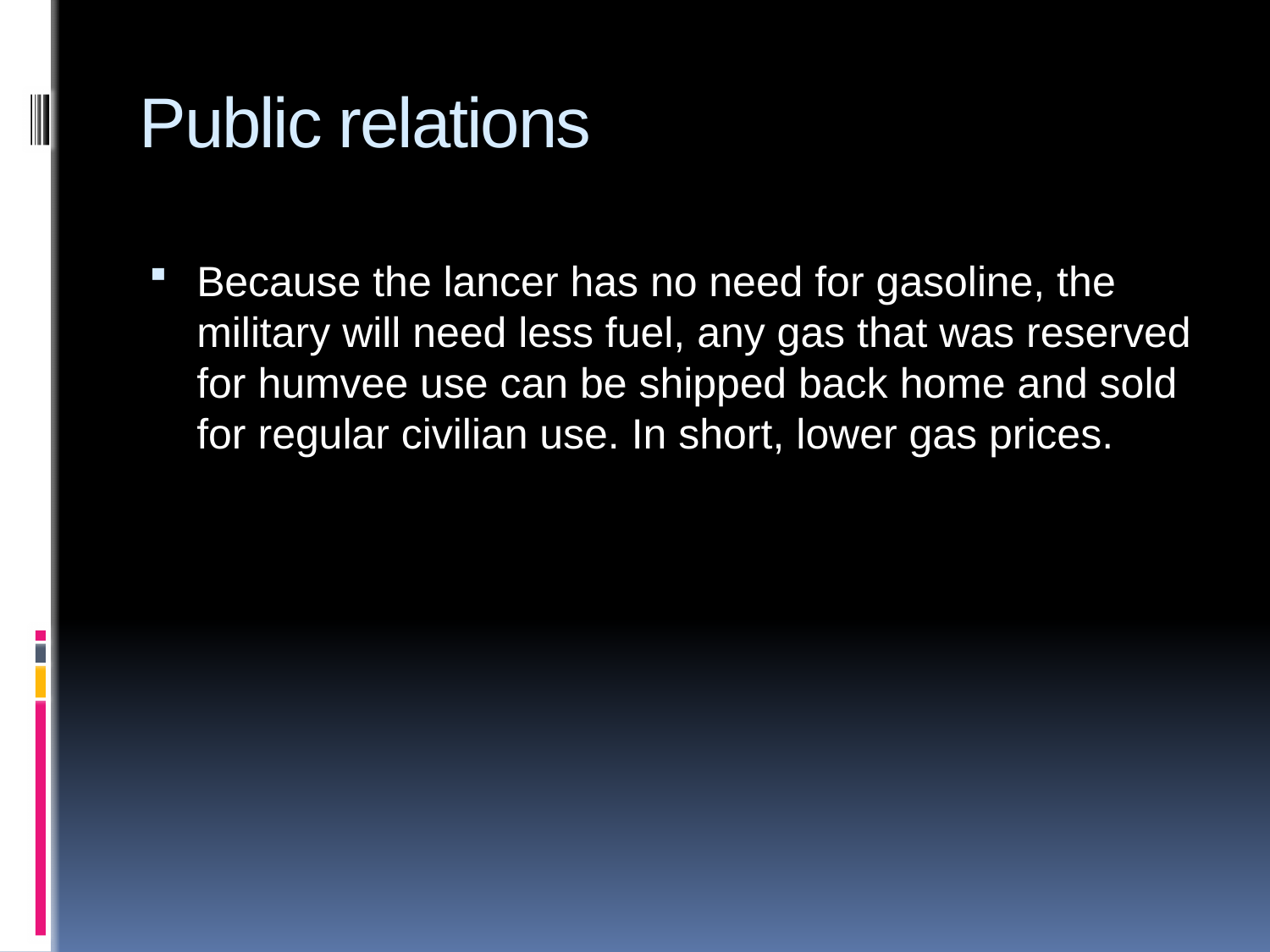

# Public relations
Because the lancer has no need for gasoline, the military will need less fuel, any gas that was reserved for humvee use can be shipped back home and sold for regular civilian use. In short, lower gas prices.